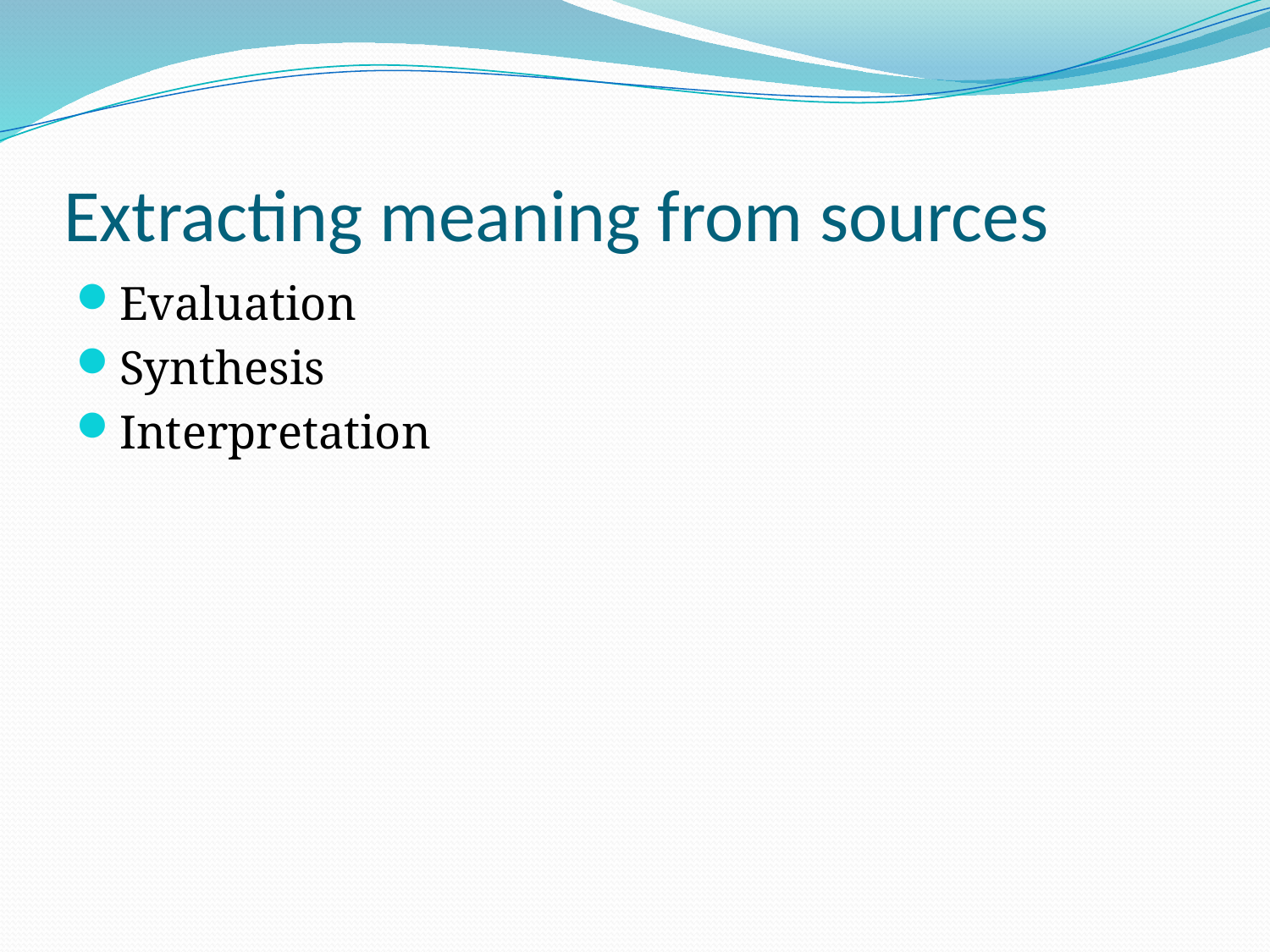

# Extracting meaning from sources
Evaluation
Synthesis
Interpretation